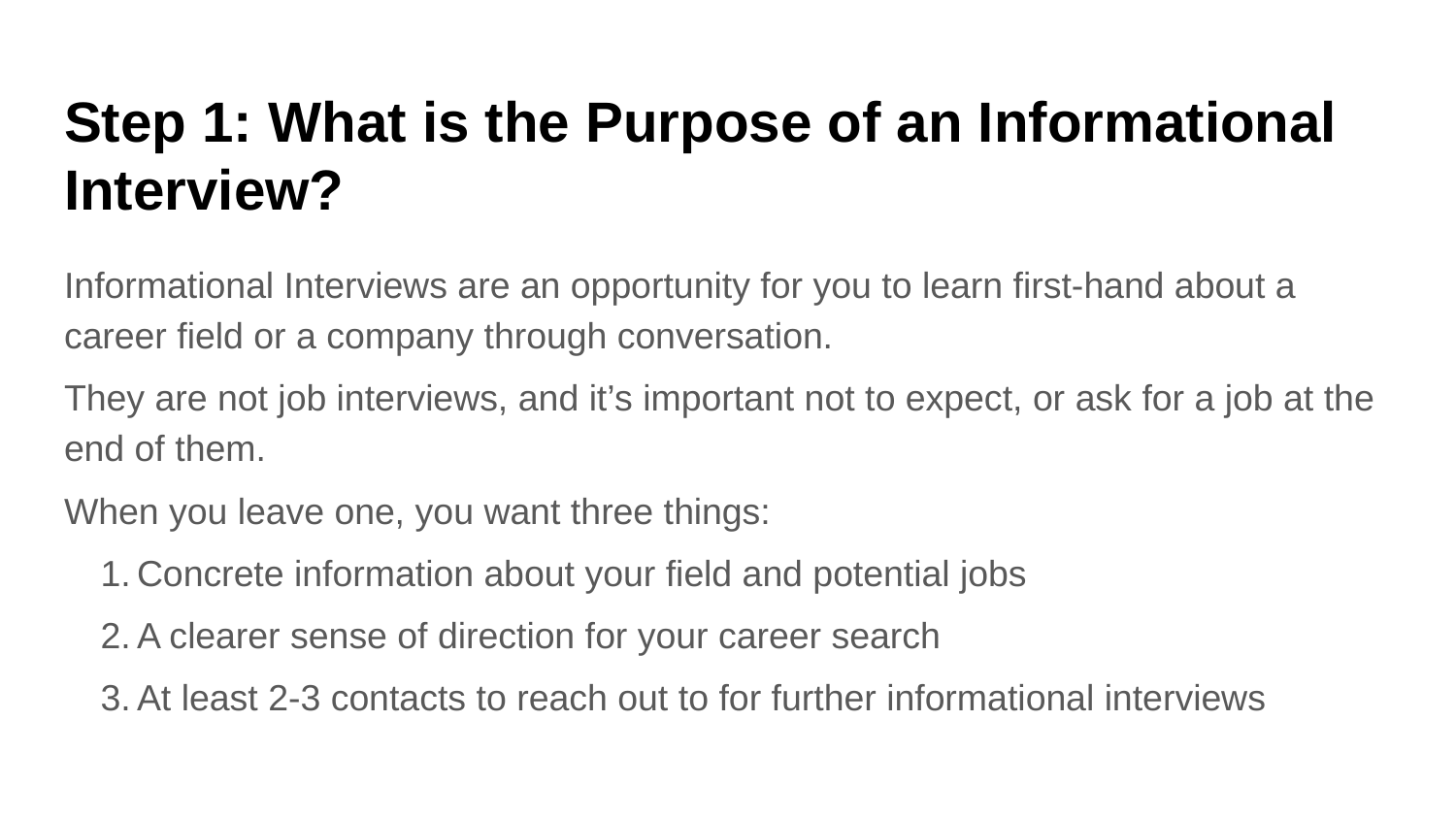

# Step 1: What is the Purpose of an Informational Interview?
Informational Interviews are an opportunity for you to learn first-hand about a career field or a company through conversation.
They are not job interviews, and it’s important not to expect, or ask for a job at the end of them.
When you leave one, you want three things:
Concrete information about your field and potential jobs
A clearer sense of direction for your career search
At least 2-3 contacts to reach out to for further informational interviews